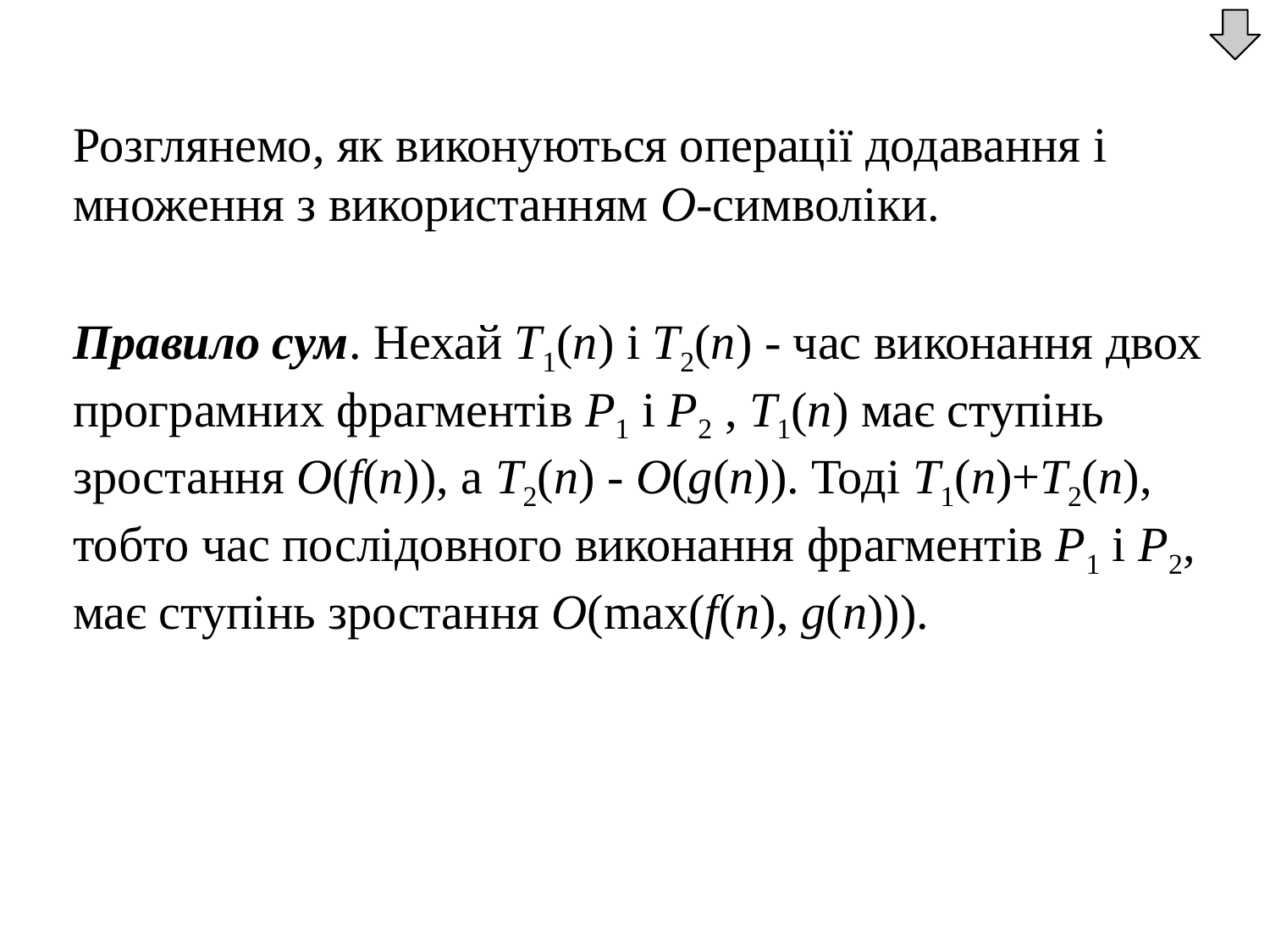

Розглянемо, як виконуються операції додавання і множення з використанням О-символіки.

	Правило сум. Нехай T1(n) і Т2(n) - час виконання двох програмних фрагментів Р1 і Р2 , T1(n) має ступінь зростання O(f(n)), а Т2(n) - O(g(n)). Тоді T1(n)+Т2(n), тобто час послідовного виконання фрагментів Р1 і Р2, має ступінь зростання O(max(f(n), g(n))).